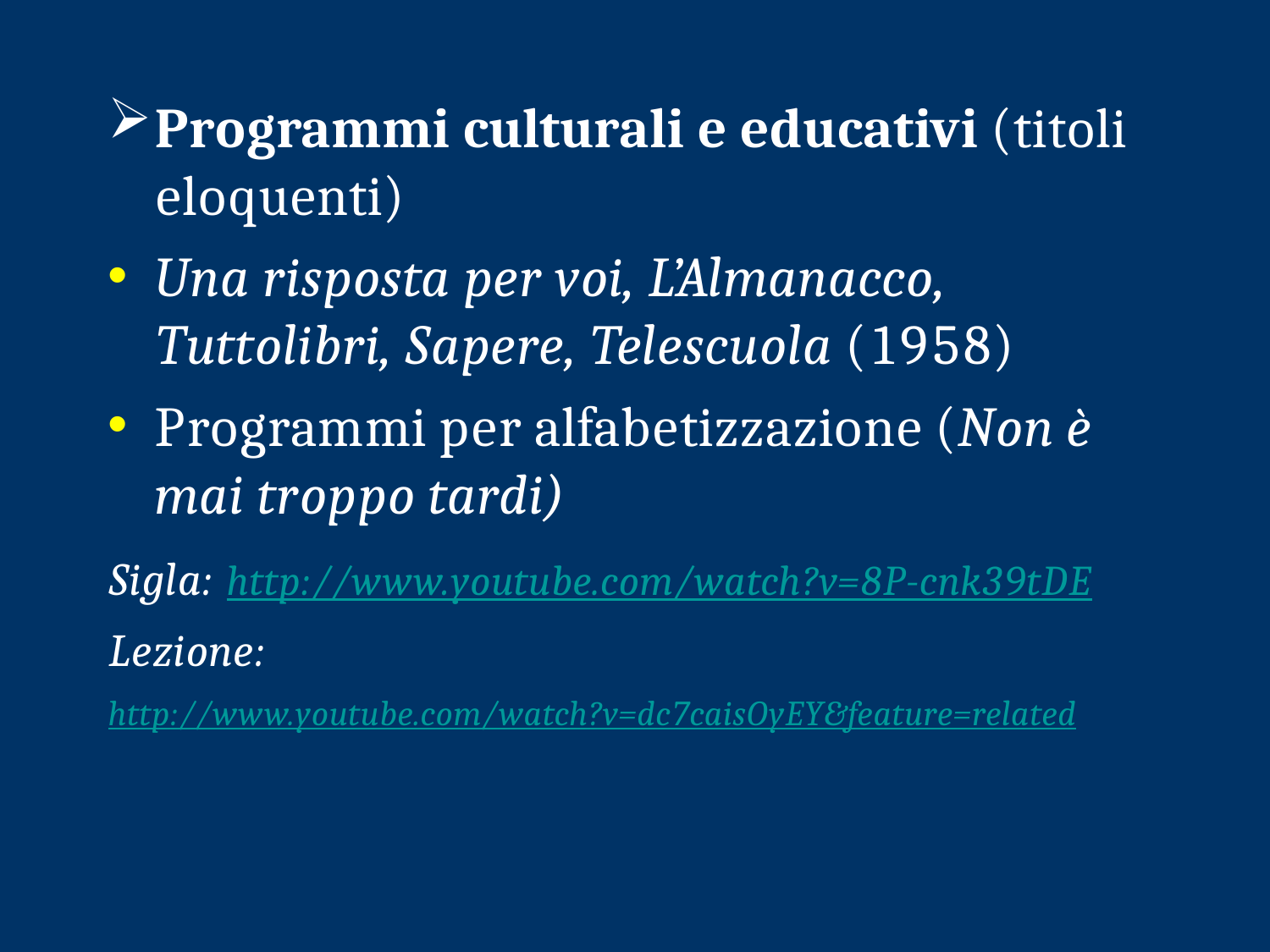

# Programmi culturali e educativi (titoli eloquenti)
Una risposta per voi, L’Almanacco, Tuttolibri, Sapere, Telescuola (1958)
Programmi per alfabetizzazione (Non è mai troppo tardi)
Sigla: http://www.youtube.com/watch?v=8P-cnk39tDE
Lezione:
http://www.youtube.com/watch?v=dc7caisOyEY&feature=related